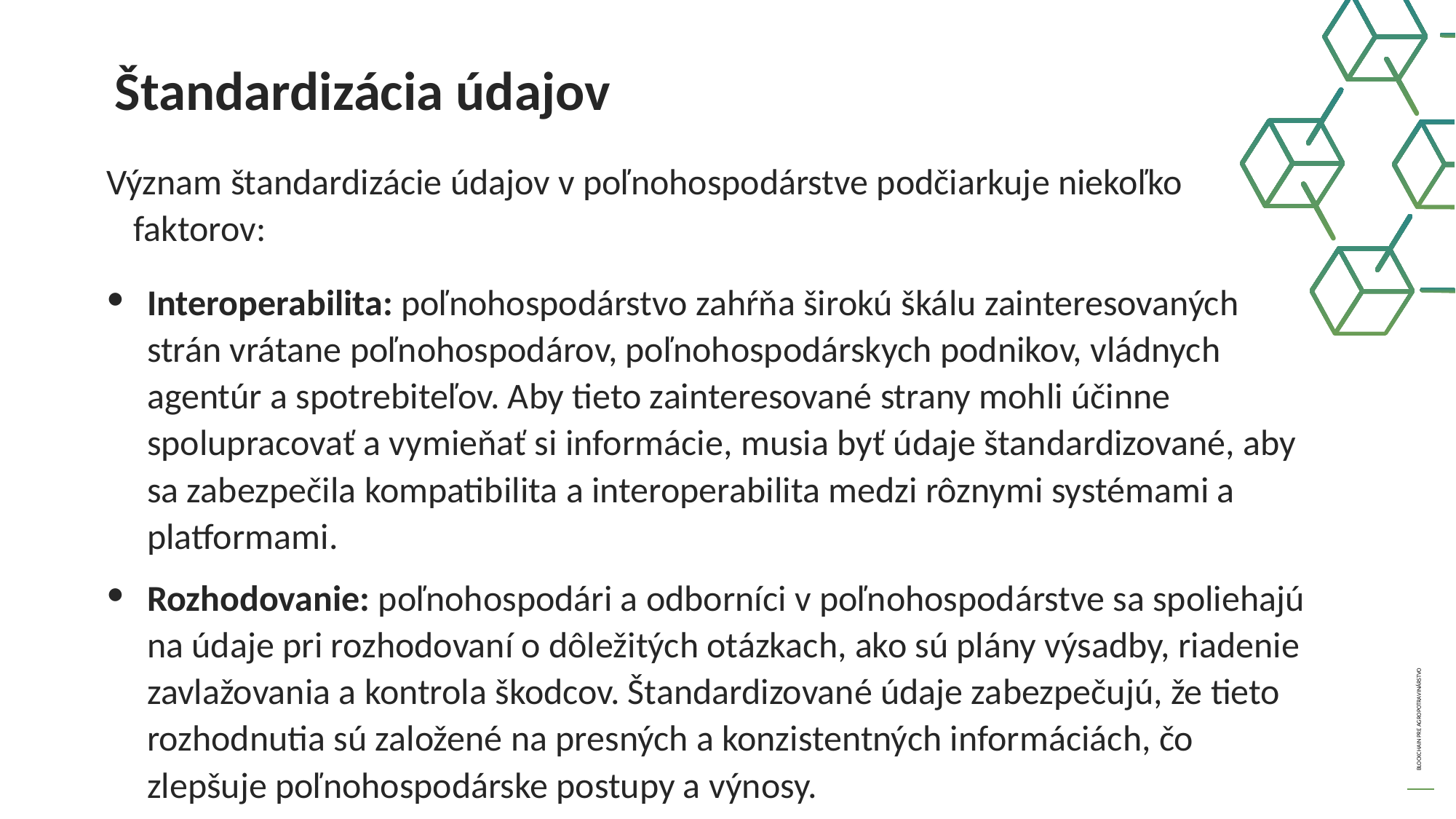

Štandardizácia údajov
Význam štandardizácie údajov v poľnohospodárstve podčiarkuje niekoľko faktorov:
Interoperabilita: poľnohospodárstvo zahŕňa širokú škálu zainteresovaných strán vrátane poľnohospodárov, poľnohospodárskych podnikov, vládnych agentúr a spotrebiteľov. Aby tieto zainteresované strany mohli účinne spolupracovať a vymieňať si informácie, musia byť údaje štandardizované, aby sa zabezpečila kompatibilita a interoperabilita medzi rôznymi systémami a platformami.
Rozhodovanie: poľnohospodári a odborníci v poľnohospodárstve sa spoliehajú na údaje pri rozhodovaní o dôležitých otázkach, ako sú plány výsadby, riadenie zavlažovania a kontrola škodcov. Štandardizované údaje zabezpečujú, že tieto rozhodnutia sú založené na presných a konzistentných informáciách, čo zlepšuje poľnohospodárske postupy a výnosy.